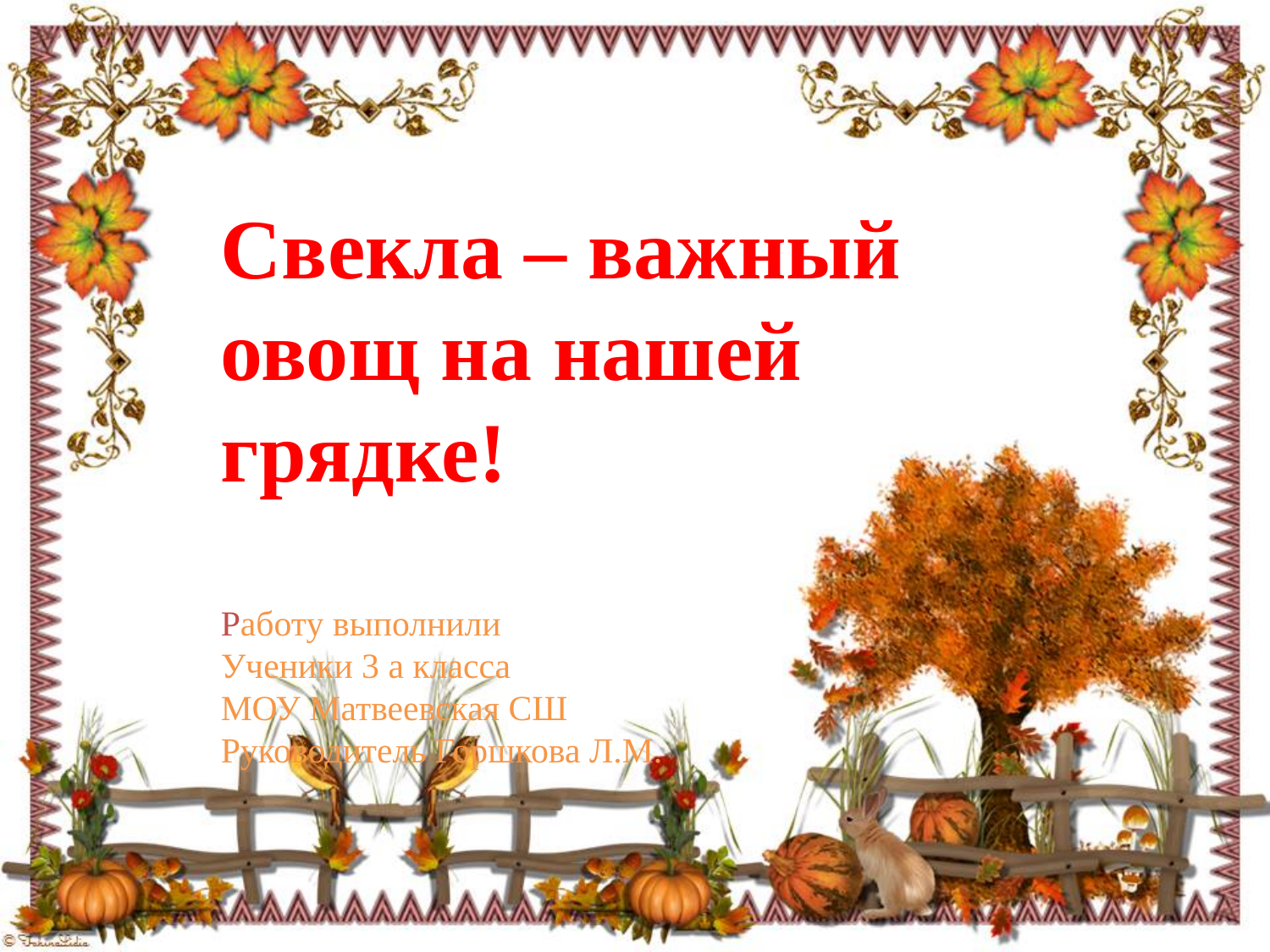

Свекла – важный овощ на нашей грядке!

Работу выполнили
Ученики 3 а класса
МОУ Матвеевская СШ
Руководитель Горшкова Л.М.